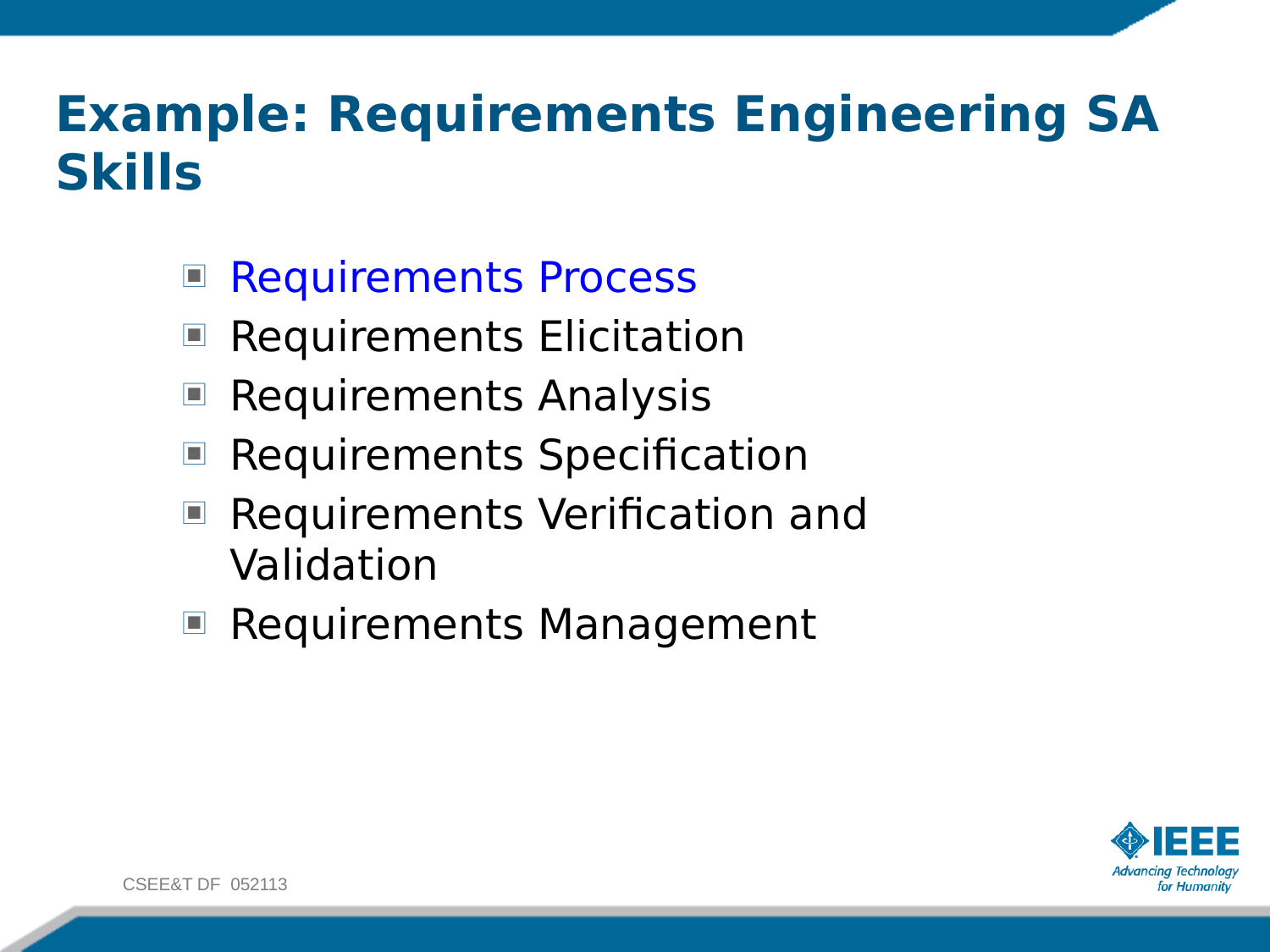

# Example: Requirements Engineering SA Skills
Requirements Process
Requirements Elicitation
Requirements Analysis
Requirements Specification
Requirements Verification and Validation
Requirements Management